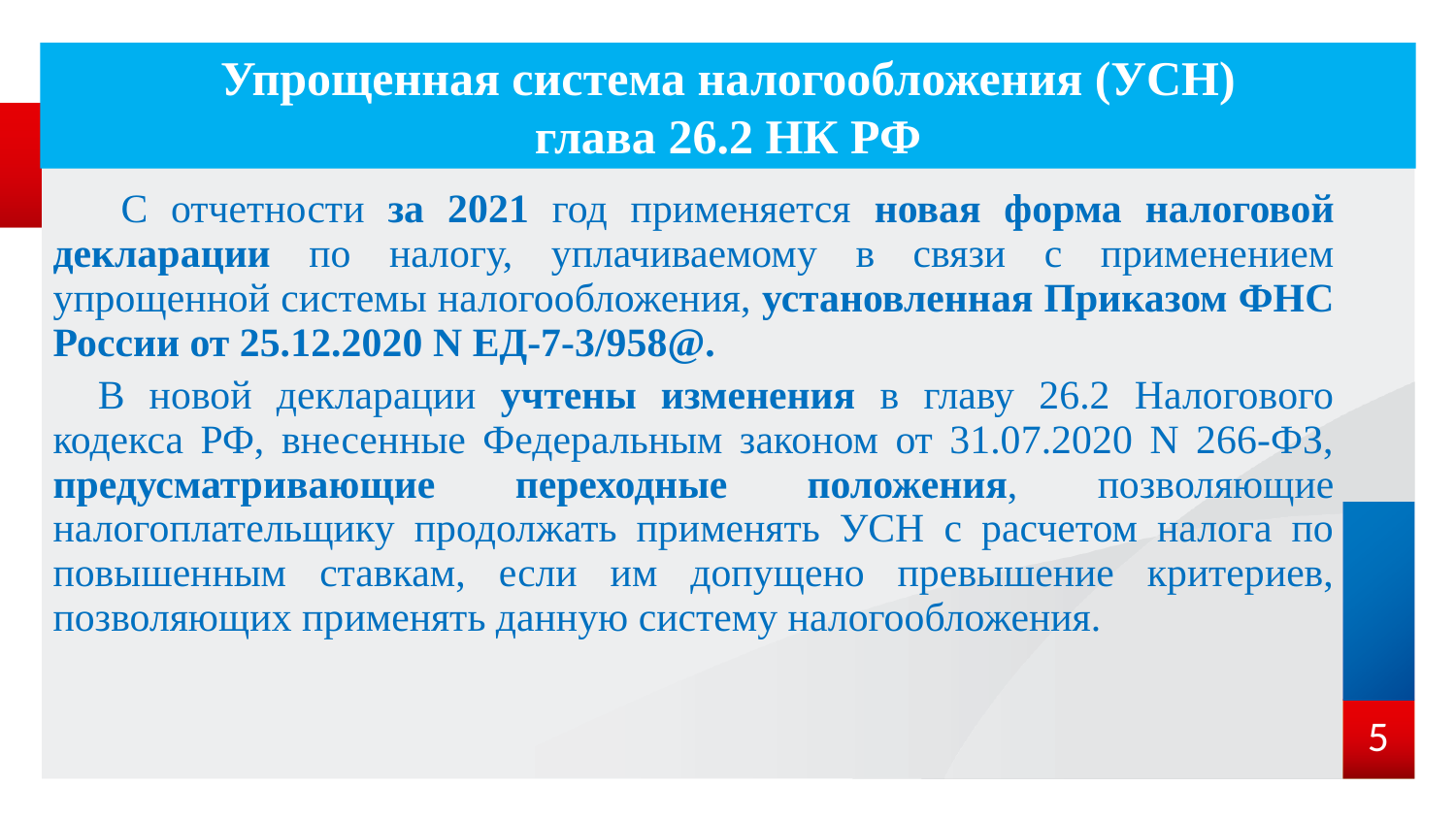

# Упрощенная система налогообложения (УСН) глава 26.2 НК РФ
 С отчетности за 2021 год применяется новая форма налоговой декларации по налогу, уплачиваемому в связи с применением упрощенной системы налогообложения, установленная Приказом ФНС России от 25.12.2020 N ЕД-7-3/958@.
В новой декларации учтены изменения в главу 26.2 Налогового кодекса РФ, внесенные Федеральным законом от 31.07.2020 N 266-ФЗ, предусматривающие переходные положения, позволяющие налогоплательщику продолжать применять УСН с расчетом налога по повышенным ставкам, если им допущено превышение критериев, позволяющих применять данную систему налогообложения.

5